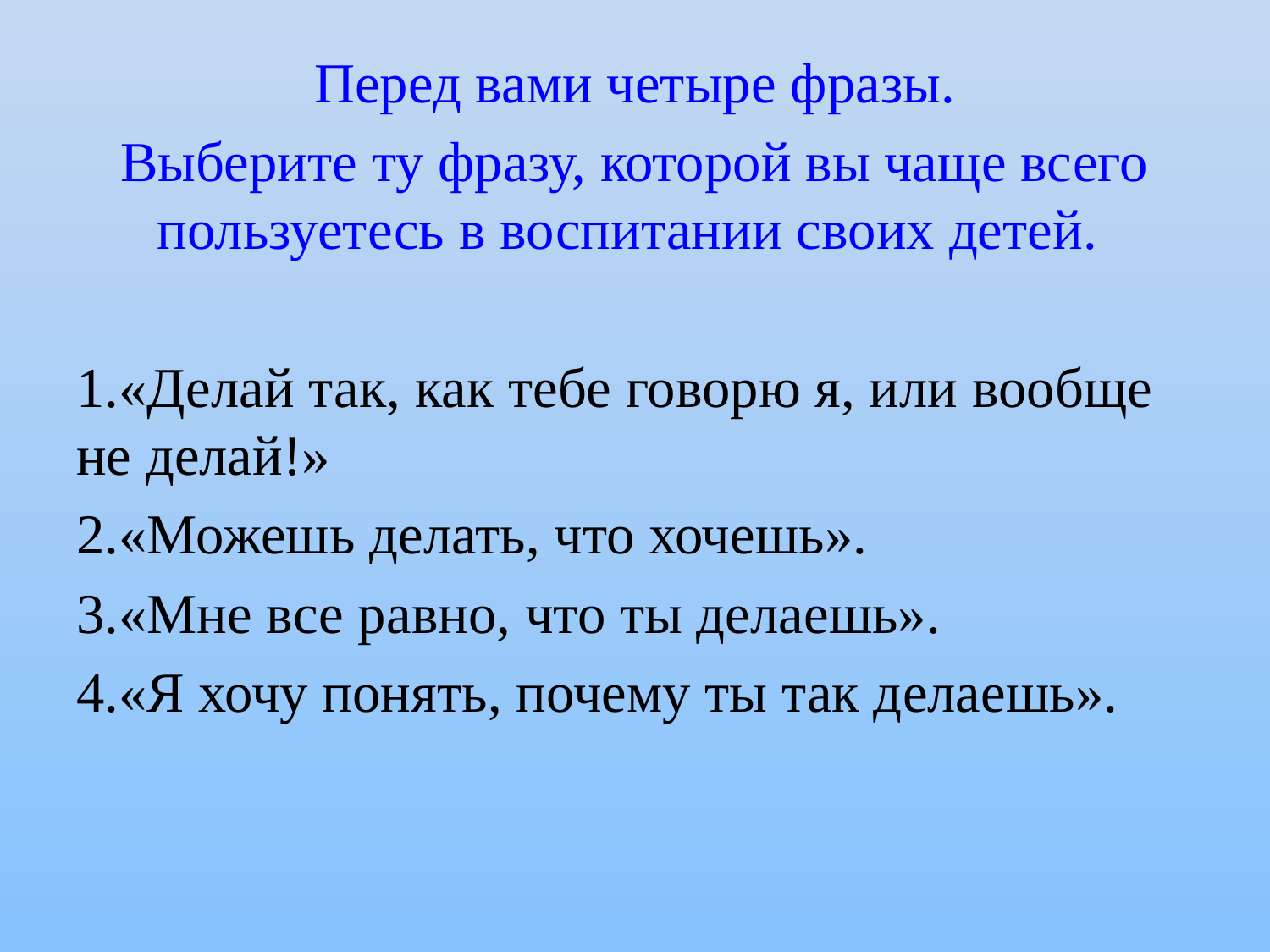

Перед вами четыре фразы.
Выберите ту фразу, которой вы чаще всего пользуетесь в воспитании своих детей.

1.«Делай так, как тебе говорю я, или вообще не делай!»
2.«Можешь делать, что хочешь».
3.«Мне все равно, что ты делаешь».
4.«Я хочу понять, почему ты так делаешь».